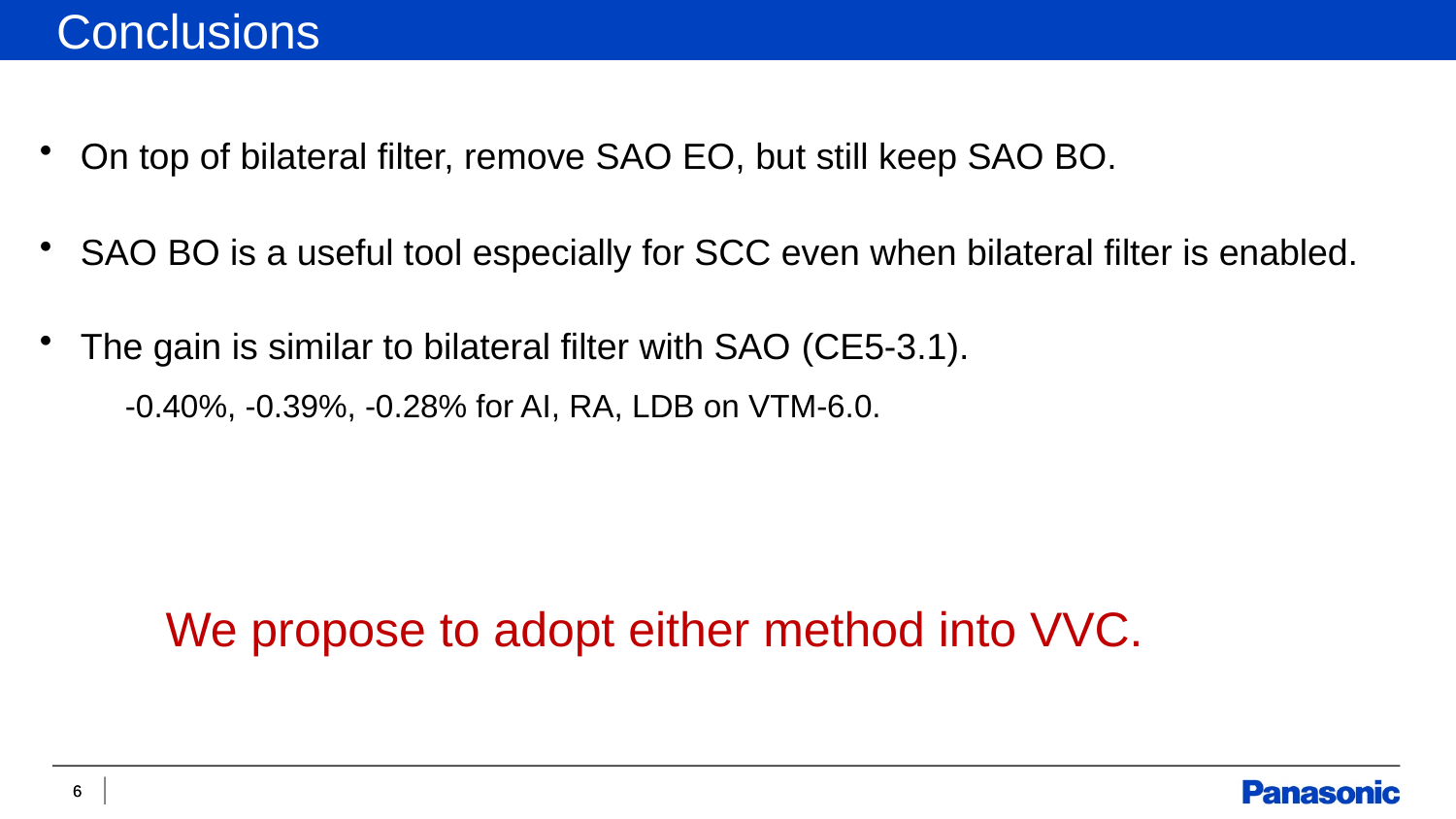

Conclusions
On top of bilateral filter, remove SAO EO, but still keep SAO BO.
SAO BO is a useful tool especially for SCC even when bilateral filter is enabled.
The gain is similar to bilateral filter with SAO (CE5-3.1).
-0.40%, -0.39%, -0.28% for AI, RA, LDB on VTM-6.0.
We propose to adopt either method into VVC.
6